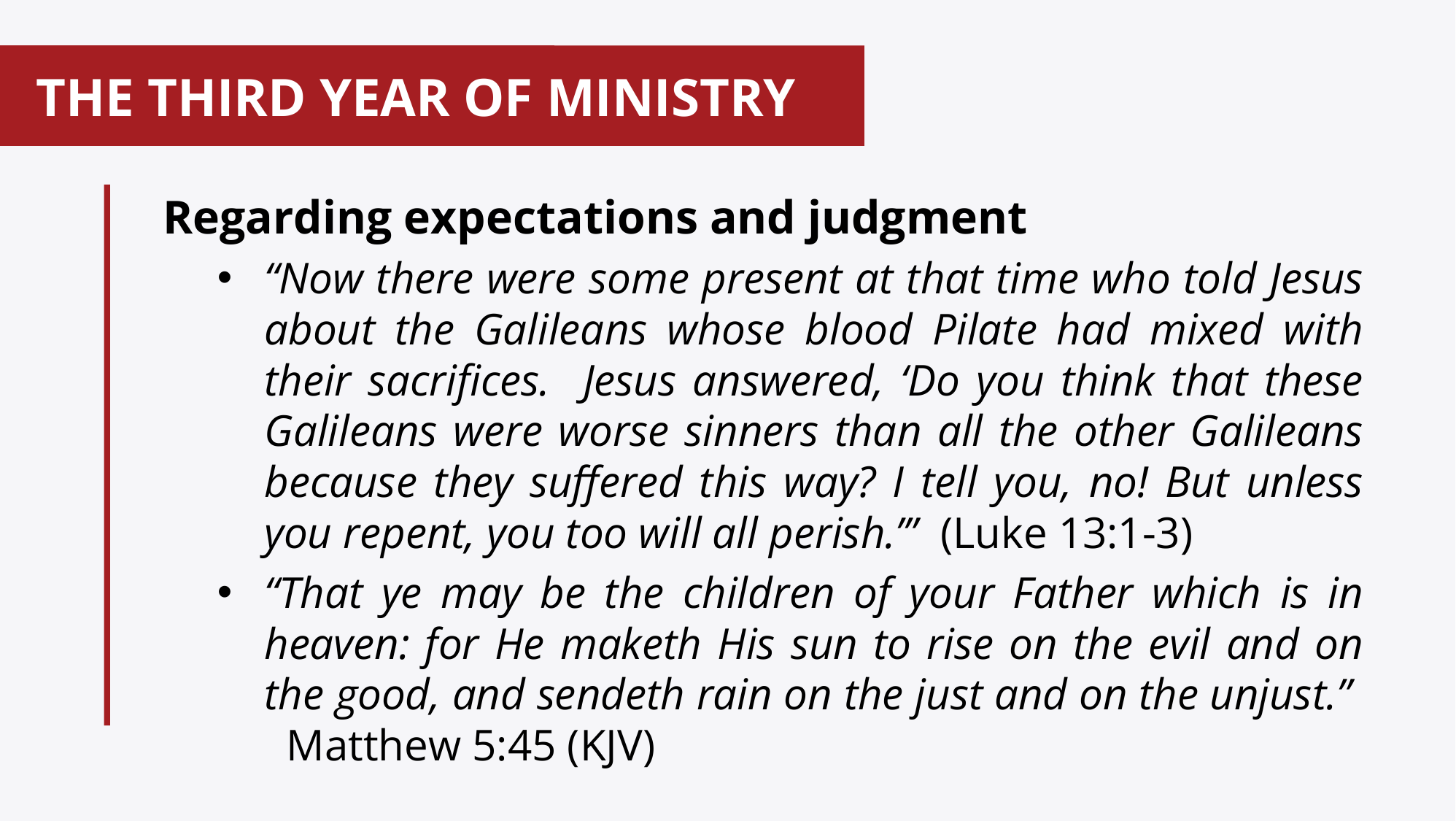

THE THIRD YEAR OF MINISTRY
#
 Regarding expectations and judgment
“Now there were some present at that time who told Jesus about the Galileans whose blood Pilate had mixed with their sacrifices.  Jesus answered, ‘Do you think that these Galileans were worse sinners than all the other Galileans because they suffered this way? I tell you, no! But unless you repent, you too will all perish.’”  (Luke 13:1-3)
“That ye may be the children of your Father which is in heaven: for He maketh His sun to rise on the evil and on the good, and sendeth rain on the just and on the unjust.”    Matthew 5:45 (KJV)